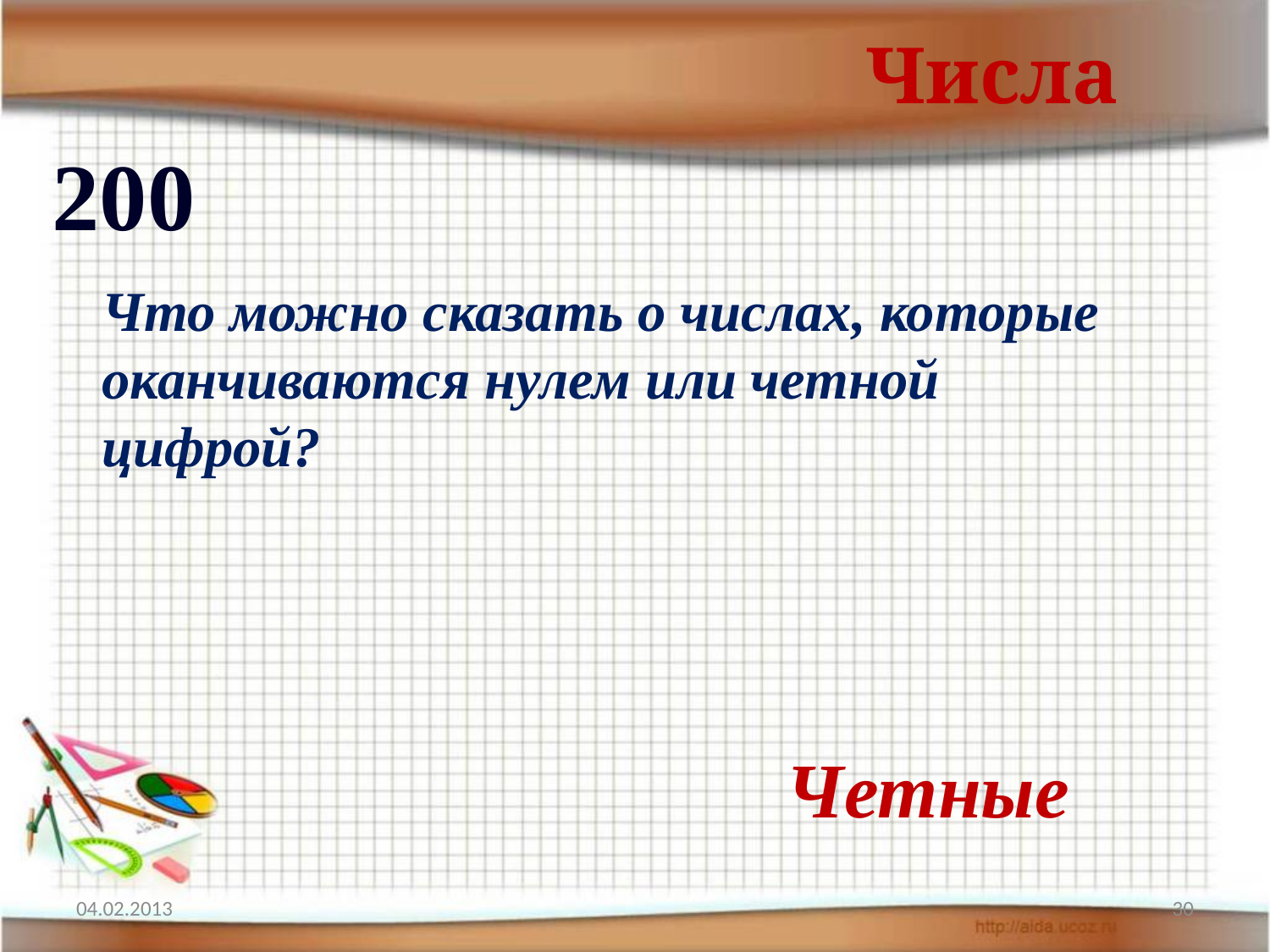

Числа
200
Что можно сказать о числах, которые оканчиваются нулем или четной цифрой?
Четные
04.02.2013
30